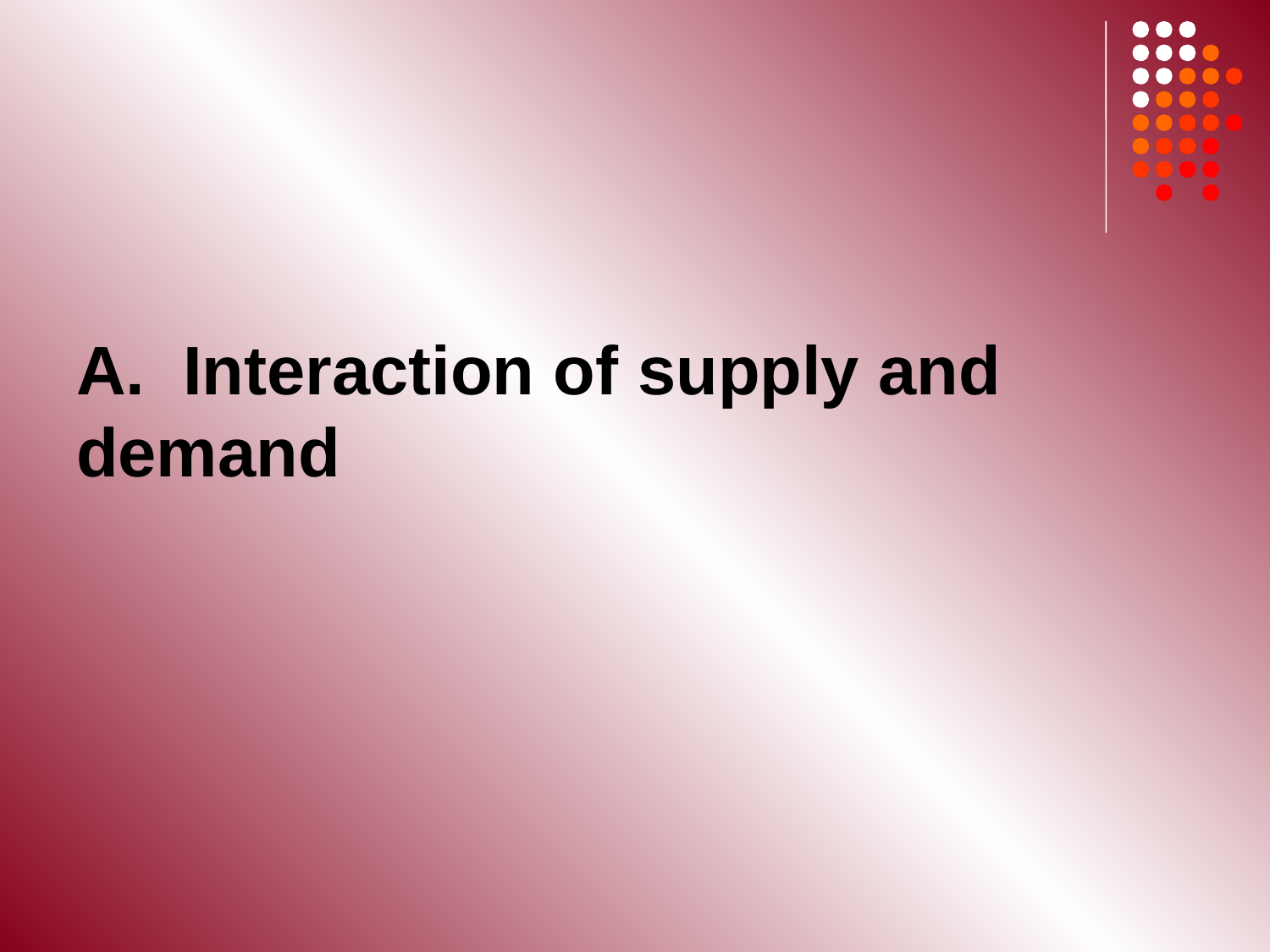

# A.  Interaction of supply and 	demand